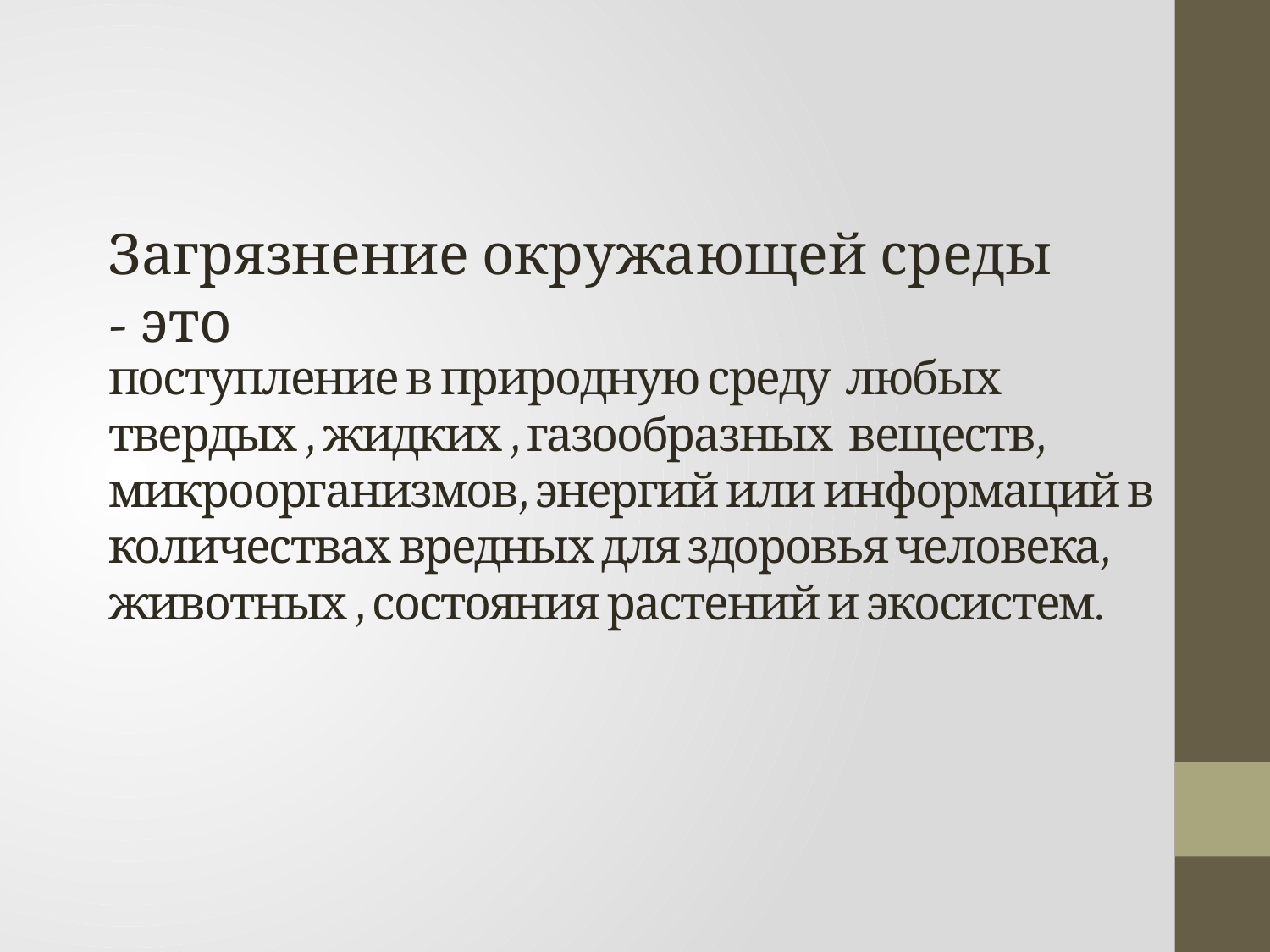

Загрязнение окружающей среды - это
# поступление в природную среду  любых твердых , жидких , газообразных  веществ, микроорганизмов, энергий или информаций в количествах вредных для здоровья человека, животных , состояния растений и экосистем.